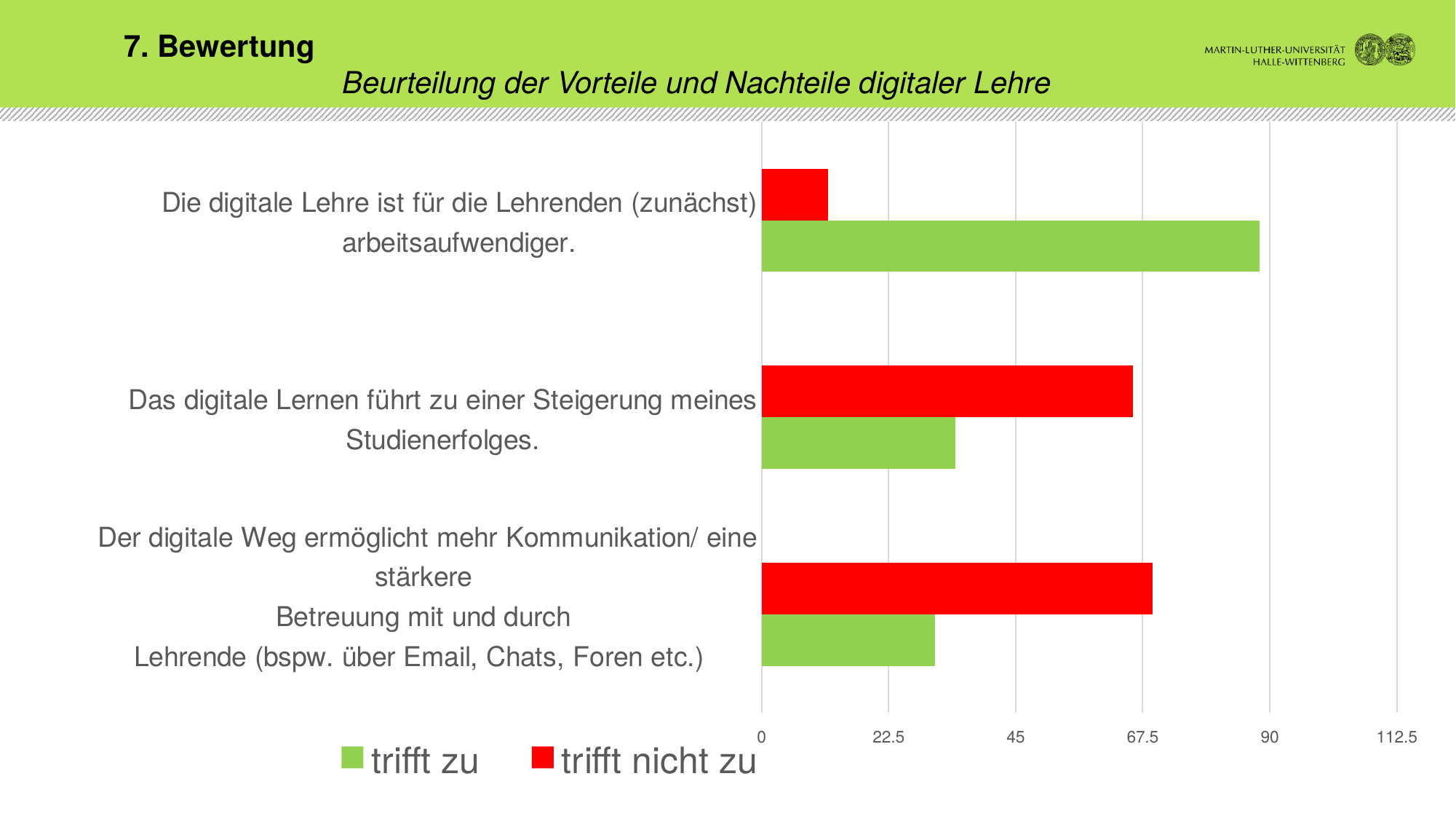

7. Bewertung
		Beurteilung der Vorteile und Nachteile digitaler Lehre

### Chart

| Category | trifft nicht zu  | trifft zu  |
|---|---|---|
| Die digitale Lehre ist für die Lehrenden (zunächst) arbeitsaufwendiger. | 11.8 | 88.2 |
| Das digitale Lernen führt zu einer Steigerung meines Studienerfolges. | 65.7 | 34.3 |
| Der digitale Weg ermöglicht mehr Kommunikation/ eine stärkere
Betreuung mit und durch
Lehrende (bspw. über Email, Chats, Foren etc.)
 | 69.2 | 30.7 |